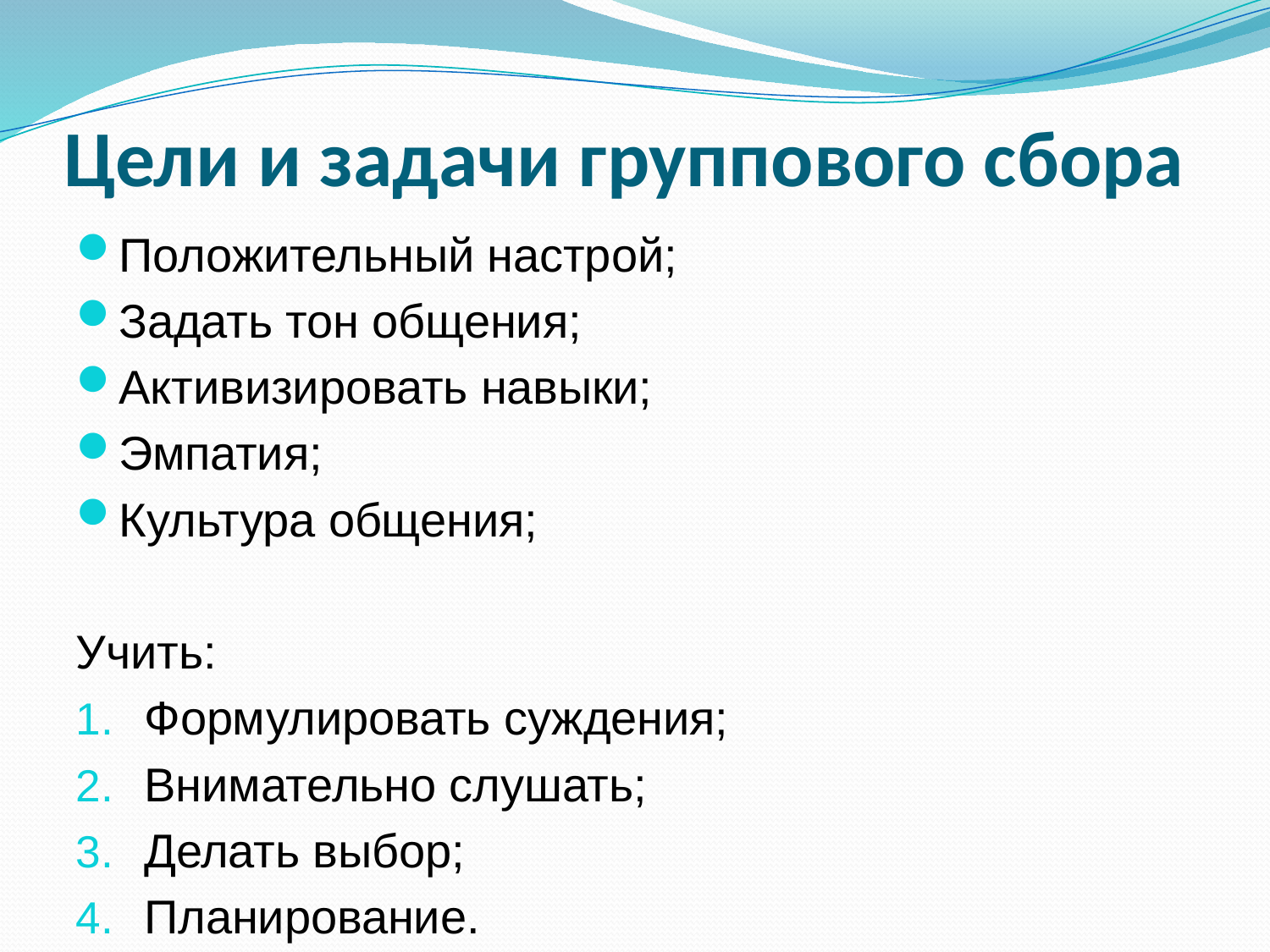

# Цели и задачи группового сбора
Положительный настрой;
Задать тон общения;
Активизировать навыки;
Эмпатия;
Культура общения;

Учить:
Формулировать суждения;
Внимательно слушать;
Делать выбор;
Планирование.